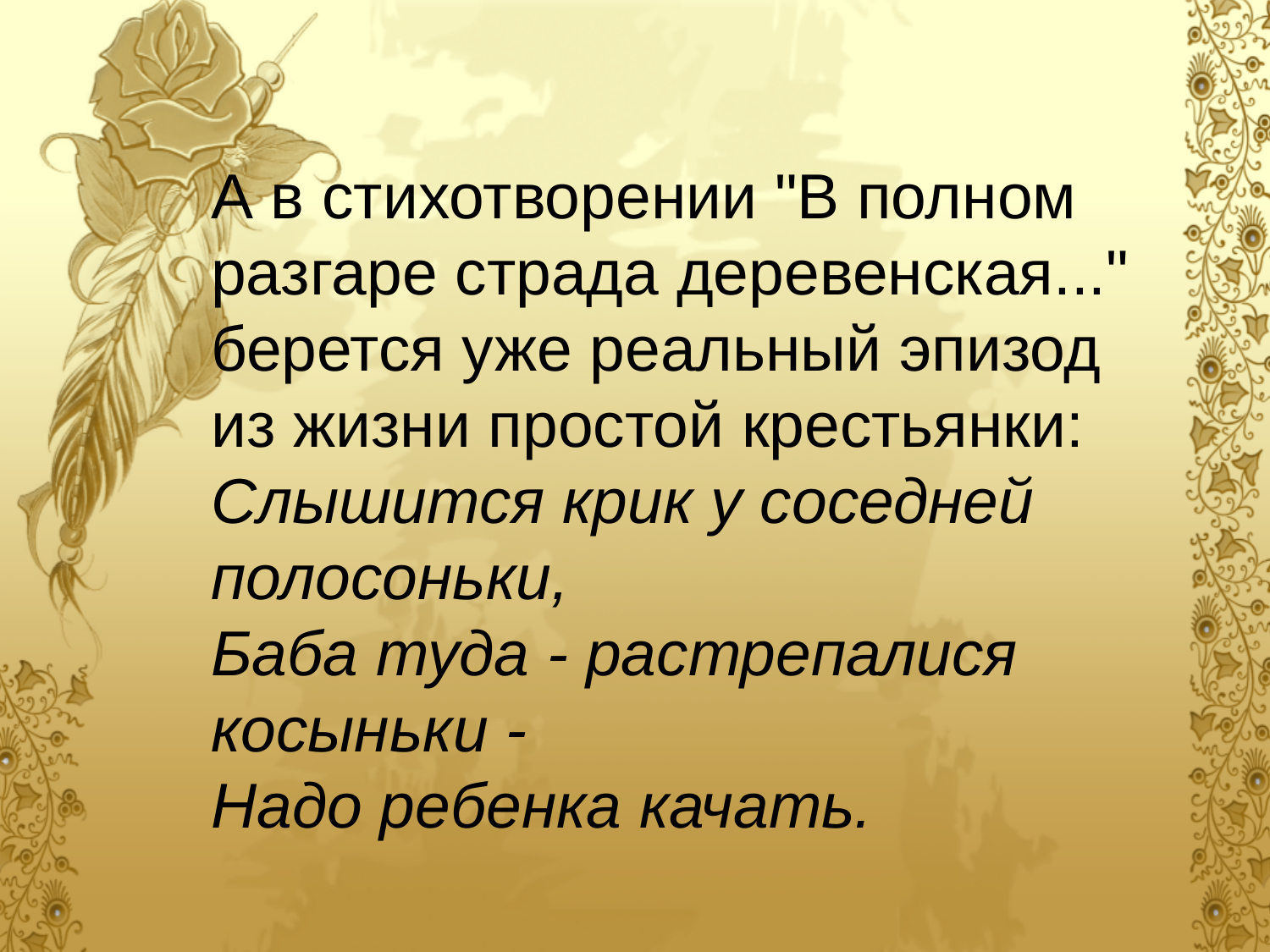

А в стихотворении "В полном разгаре страда деревенская..." берется уже реальный эпизод из жизни простой крестьянки:
Слышится крик у соседней полосоньки, 
Баба туда - растрепалися косыньки - 
Надо ребенка качать.